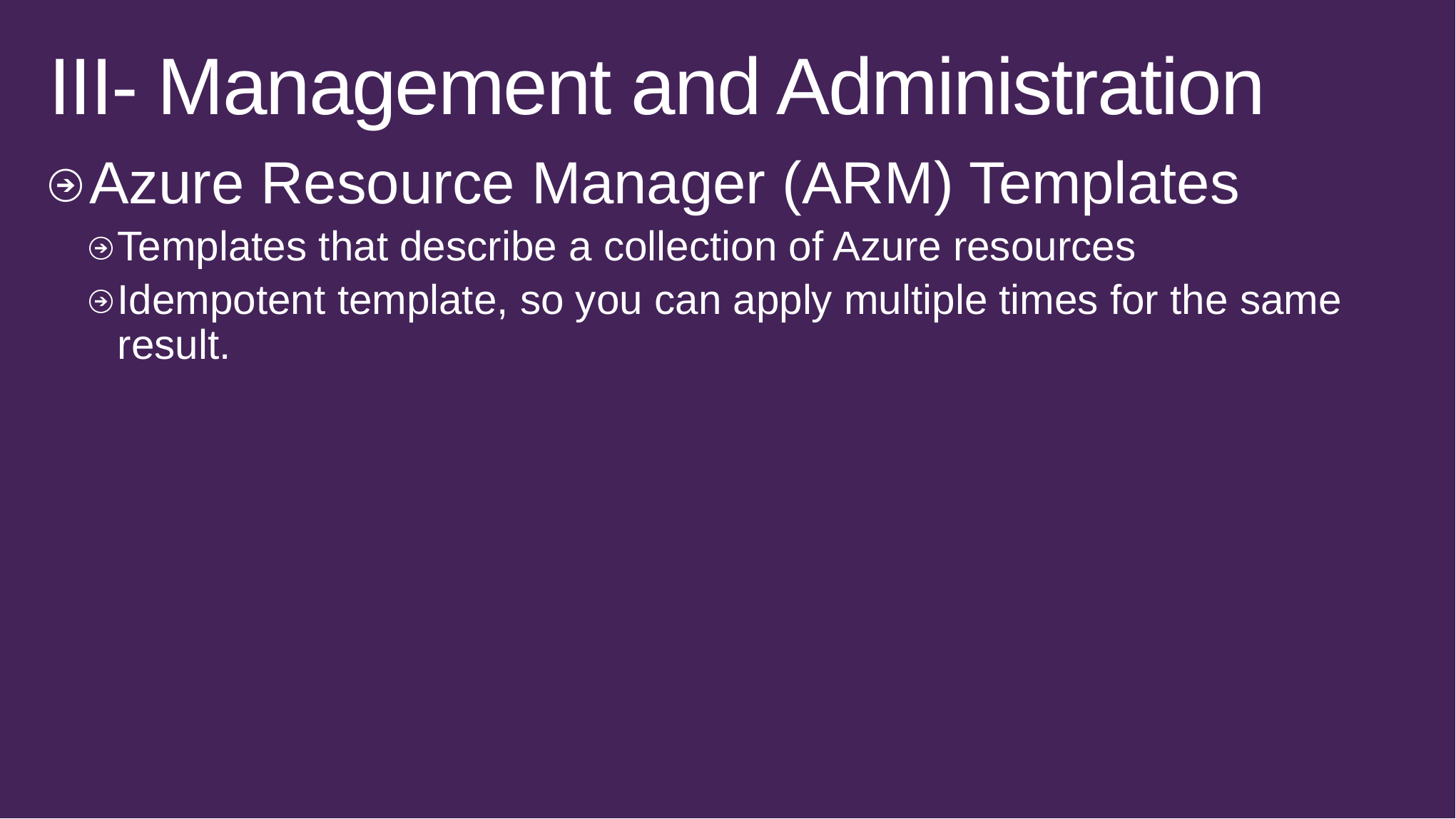

# III- Management and Administration
Azure Resource Manager (ARM) Templates
Templates that describe a collection of Azure resources
Idempotent template, so you can apply multiple times for the same result.